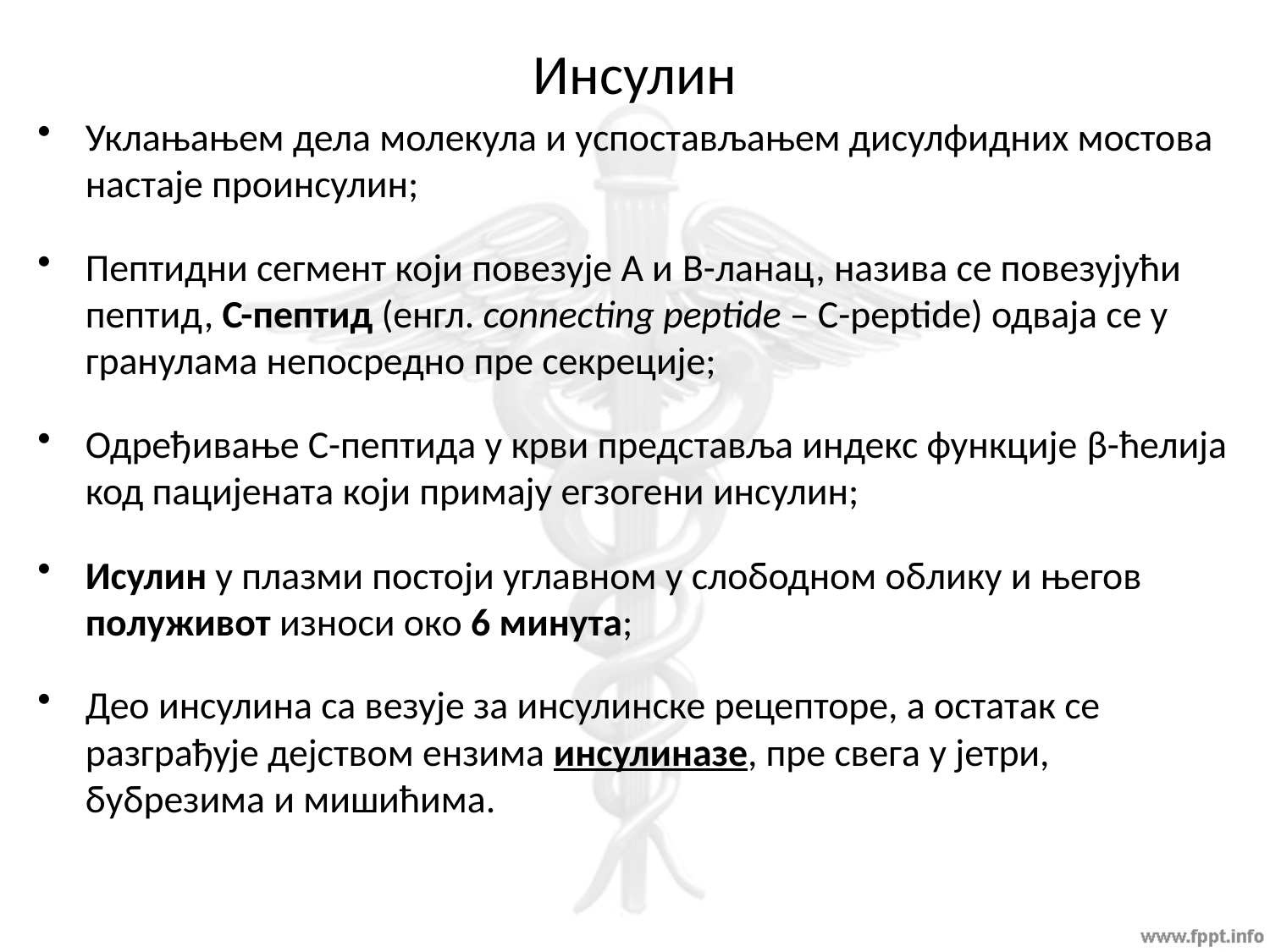

# Инсулин
Уклањањем дела молекула и успостављањем дисулфидних мостова настаје проинсулин;

Пептидни сегмент који повезује А и B-ланац, назива се повезујући пептид, C-пептид (енгл. connecting peptide – C-peptide) одваја се у гранулама непосредно пре секреције;

Одређивање С-пептида у крви представља индекс функције β-ћелија код пацијената који примају егзогени инсулин;

Исулин у плазми постоји углавном у слободном облику и његов полуживот износи око 6 минута;

Део инсулина са везује за инсулинске рецепторе, а остатак се разграђује дејством ензима инсулиназе, пре свега у јетри, бубрезима и мишићима.